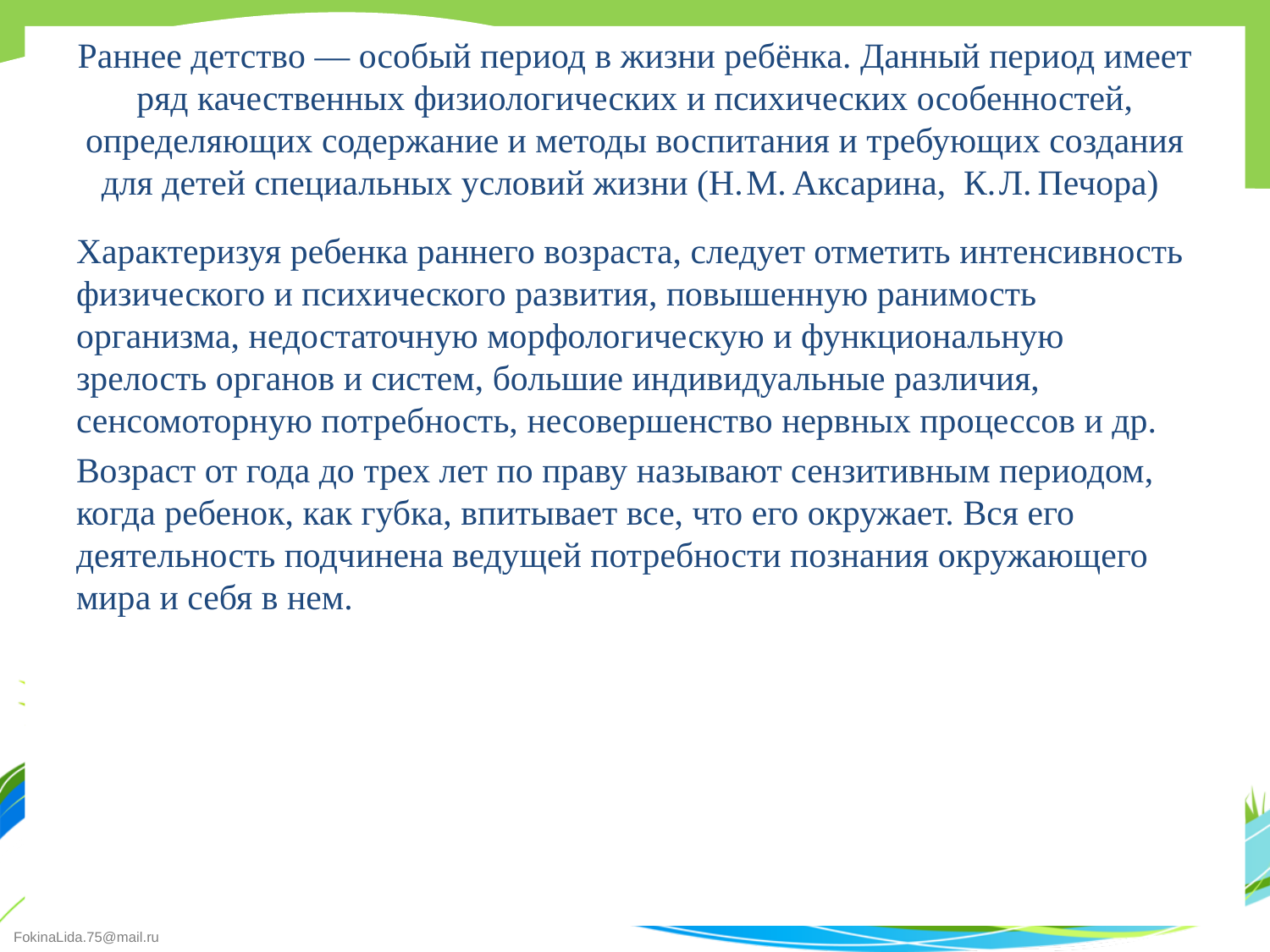

# Раннее детство — особый период в жизни ребёнка. Данный период имеет ряд качественных физиологических и психических особенностей, определяющих содержание и методы воспитания и требующих создания для детей специальных условий жизни (Н. М. Аксарина,  К. Л. Печора)
Характеризуя ребенка раннего возраста, следует отметить интенсивность физического и психического развития, повышенную ранимость организма, недостаточную морфологическую и функциональную зрелость органов и систем, большие индивидуальные различия, сенсомоторную потребность, несовершенство нервных процессов и др.
Возраст от года до трех лет по праву называют сензитивным периодом, когда ребенок, как губка, впитывает все, что его окружает. Вся его деятельность подчинена ведущей потребности познания окружающего мира и себя в нем.